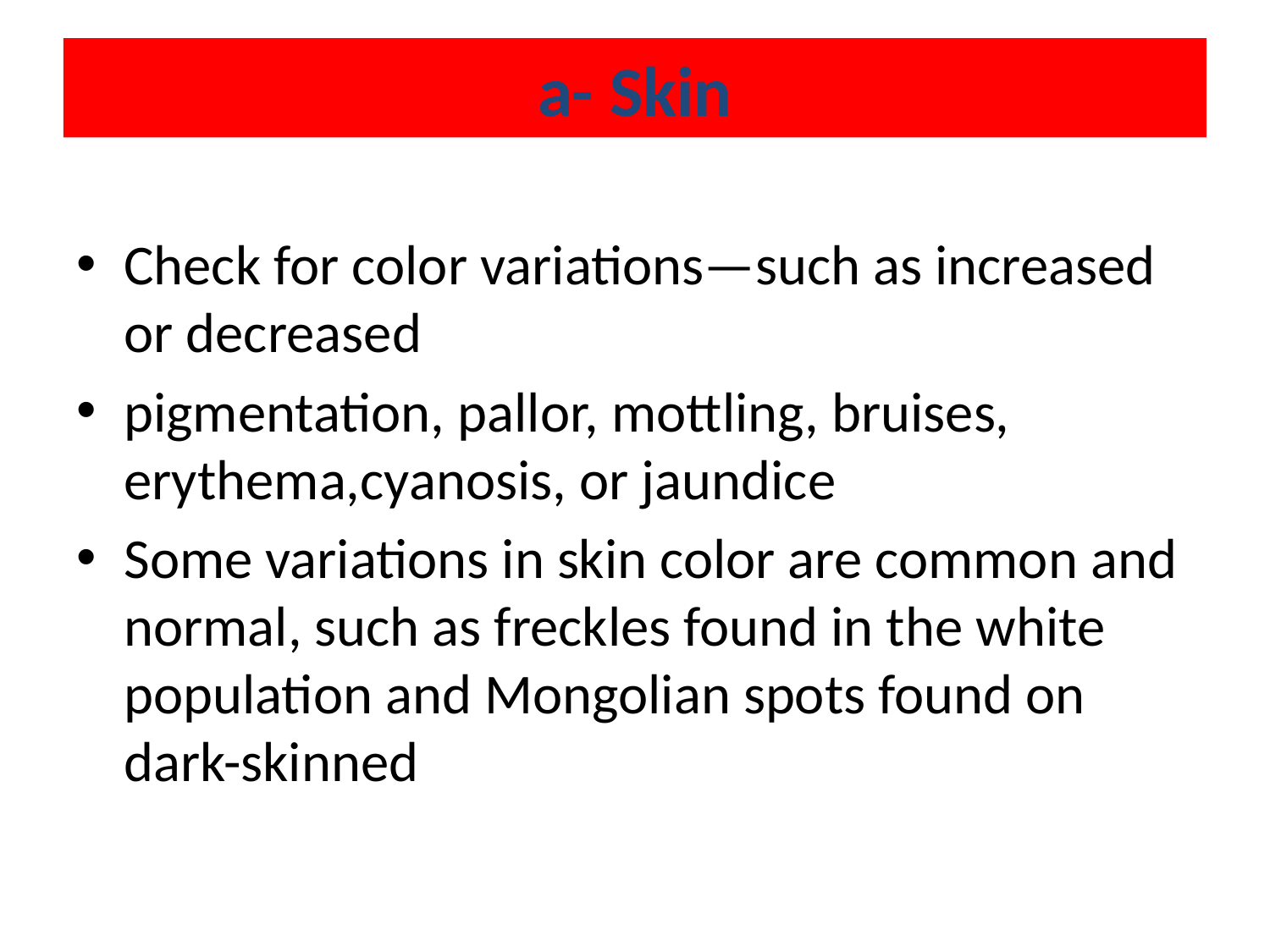

a- Skin
Check for color variations—such as increased or decreased
pigmentation, pallor, mottling, bruises, erythema,cyanosis, or jaundice
Some variations in skin color are common and normal, such as freckles found in the white population and Mongolian spots found on dark-skinned